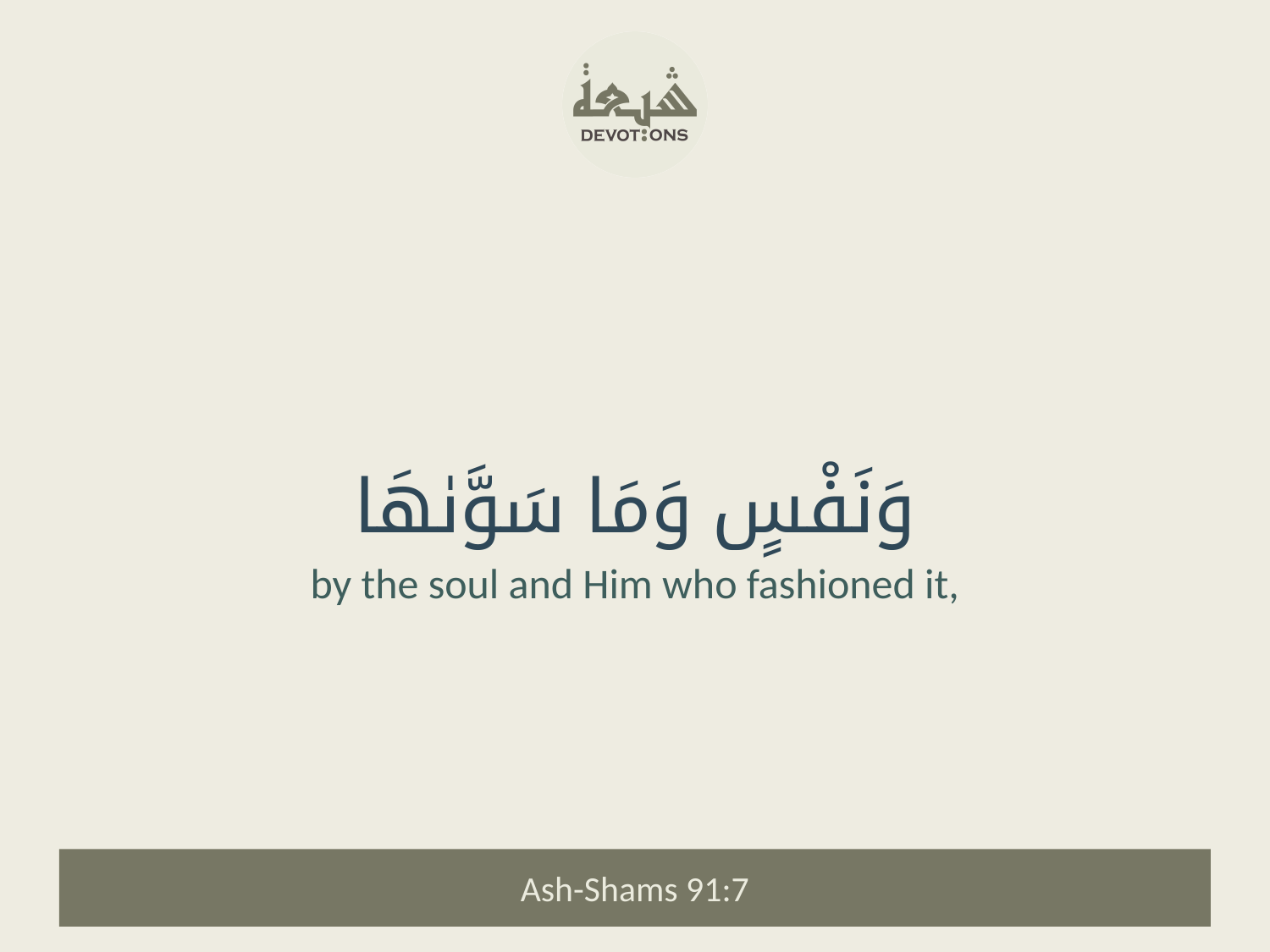

وَنَفْسٍ وَمَا سَوَّىٰهَا
by the soul and Him who fashioned it,
Ash-Shams 91:7